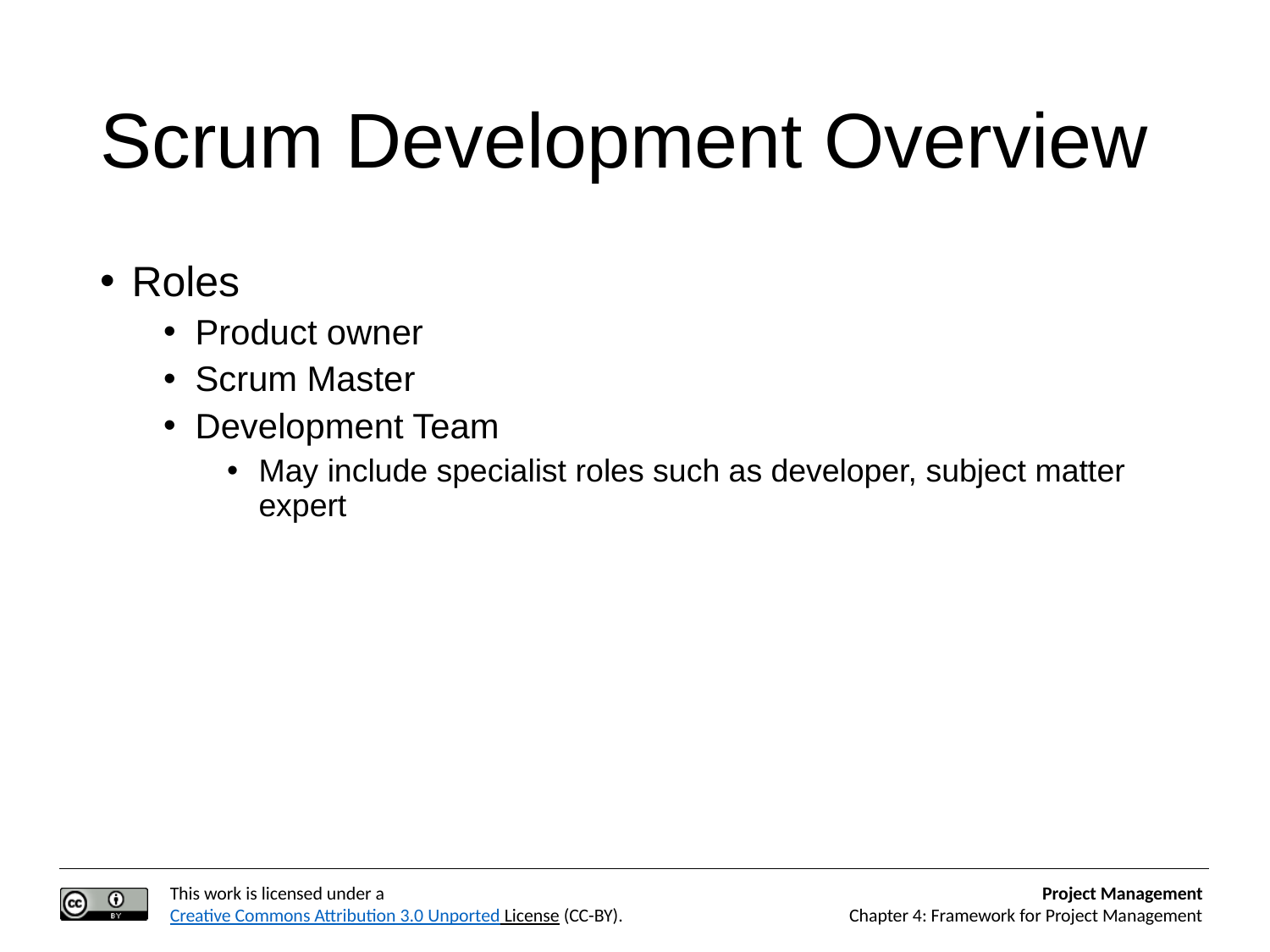

# Scrum Development Overview
Roles
Product owner
Scrum Master
Development Team
May include specialist roles such as developer, subject matter expert